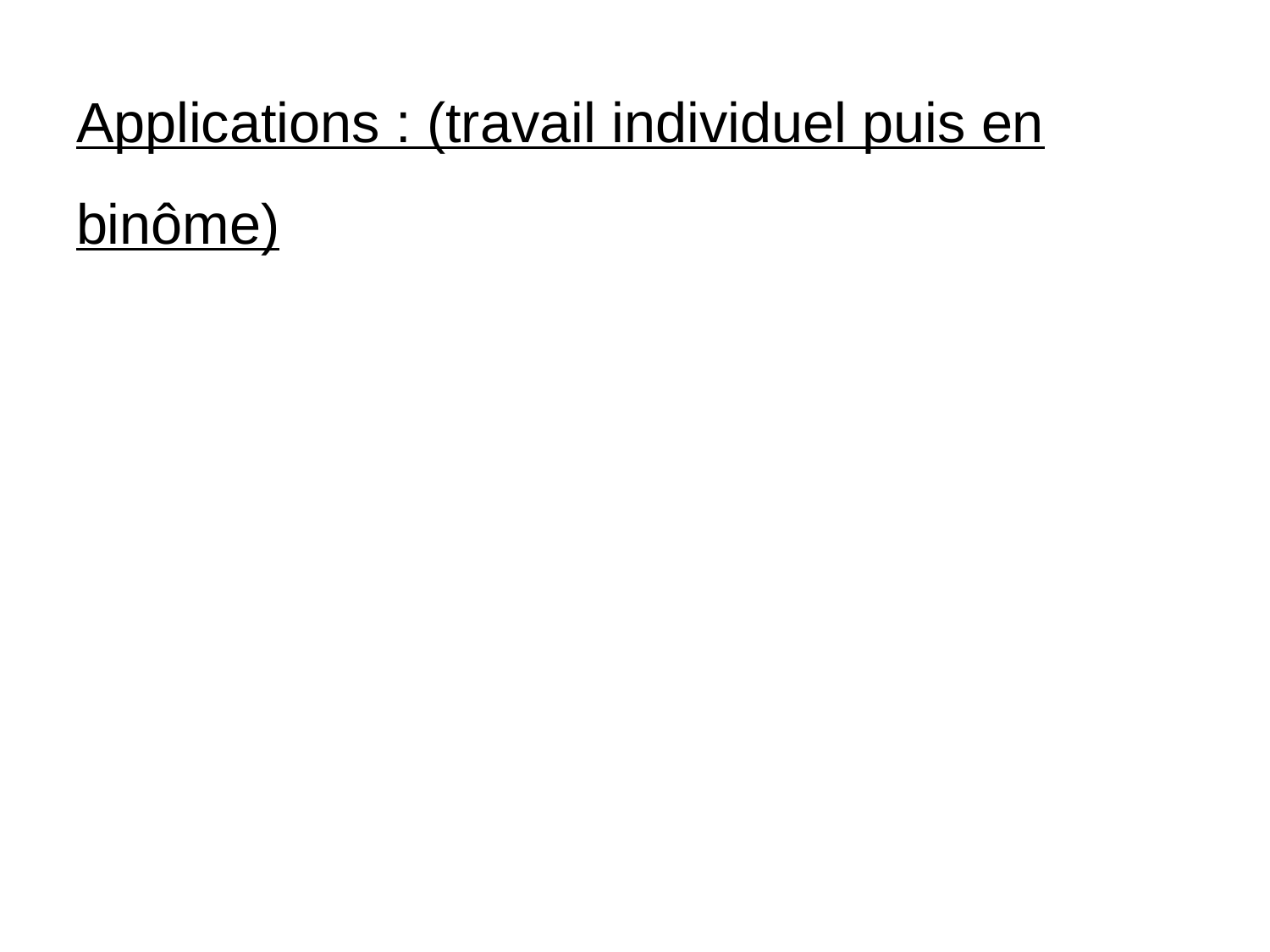

Applications : (travail individuel puis en binôme)